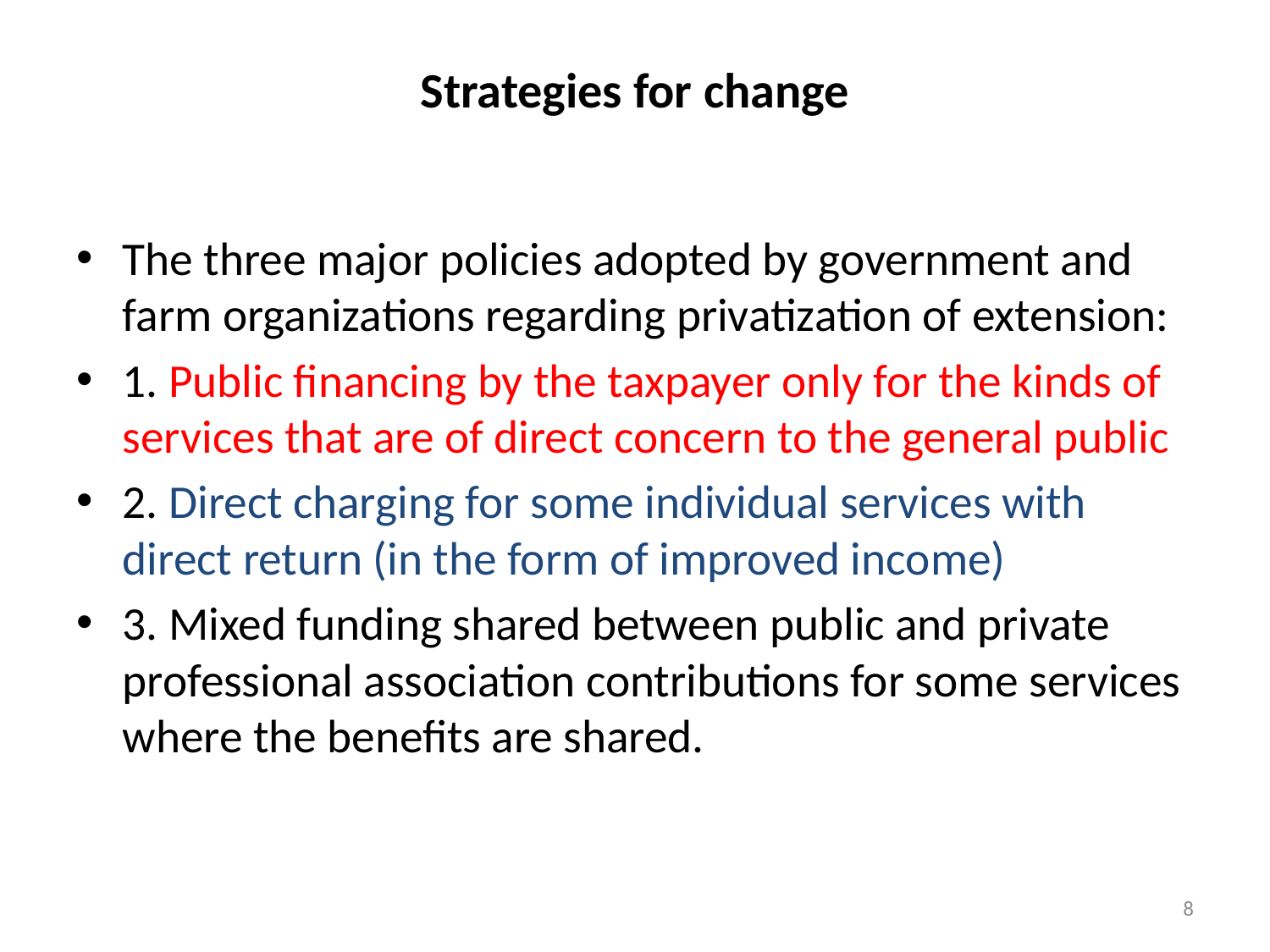

# Strategies for change
The three major policies adopted by government and farm organizations regarding privatization of extension:
1. Public financing by the taxpayer only for the kinds of services that are of direct concern to the general public
2. Direct charging for some individual services with direct return (in the form of improved income)
3. Mixed funding shared between public and private professional association contributions for some services where the benefits are shared.

8